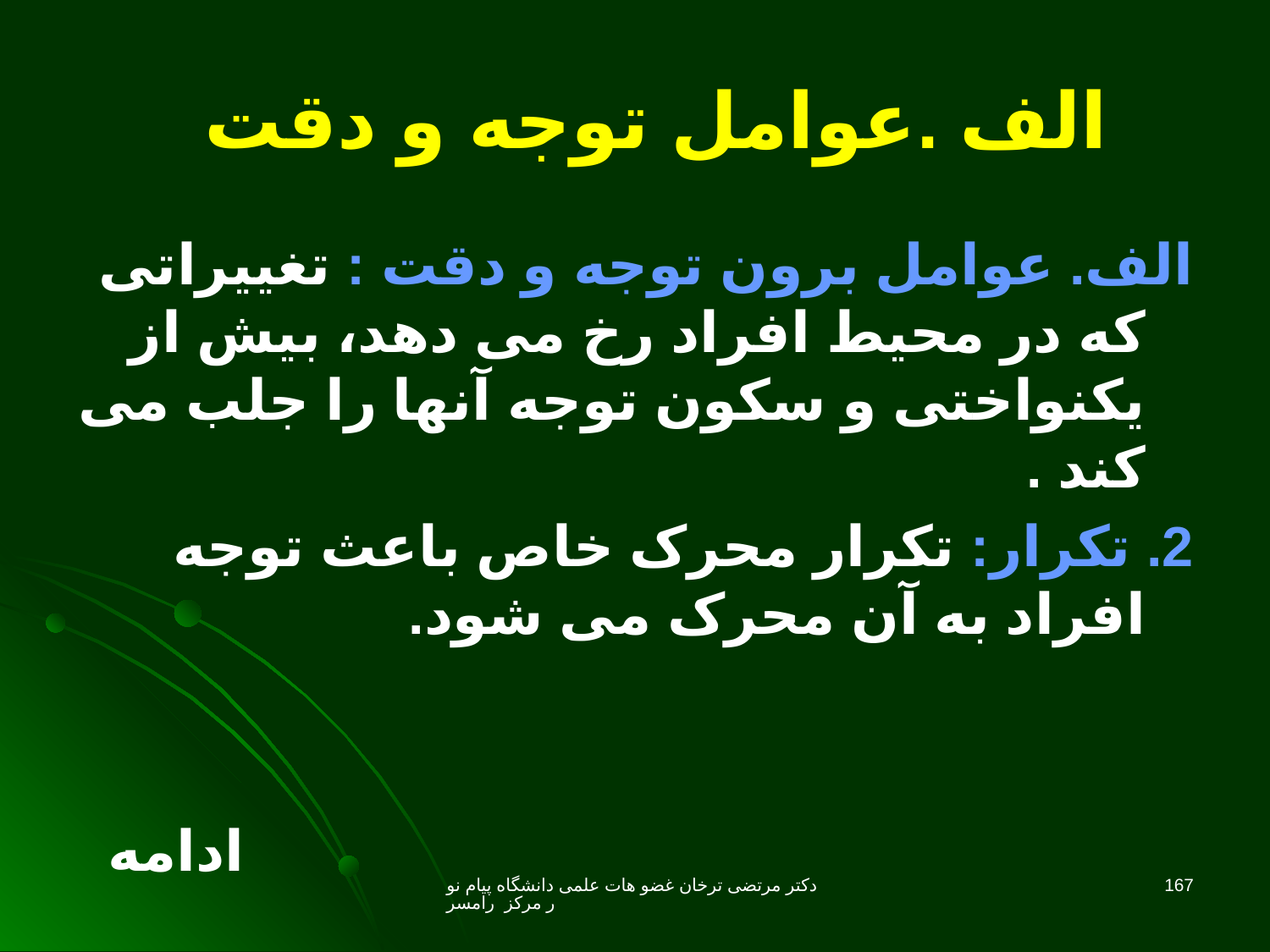

# الف .عوامل توجه و دقت
الف. عوامل برون توجه و دقت : تغییراتی که در محیط افراد رخ می دهد، بیش از یکنواختی و سکون توجه آنها را جلب می کند .
2. تکرار: تکرار محرک خاص باعث توجه افراد به آن محرک می شود.

ادامه
دکتر مرتضی ترخان غضو هات علمی دانشگاه پیام نور مرکز رامسر
167